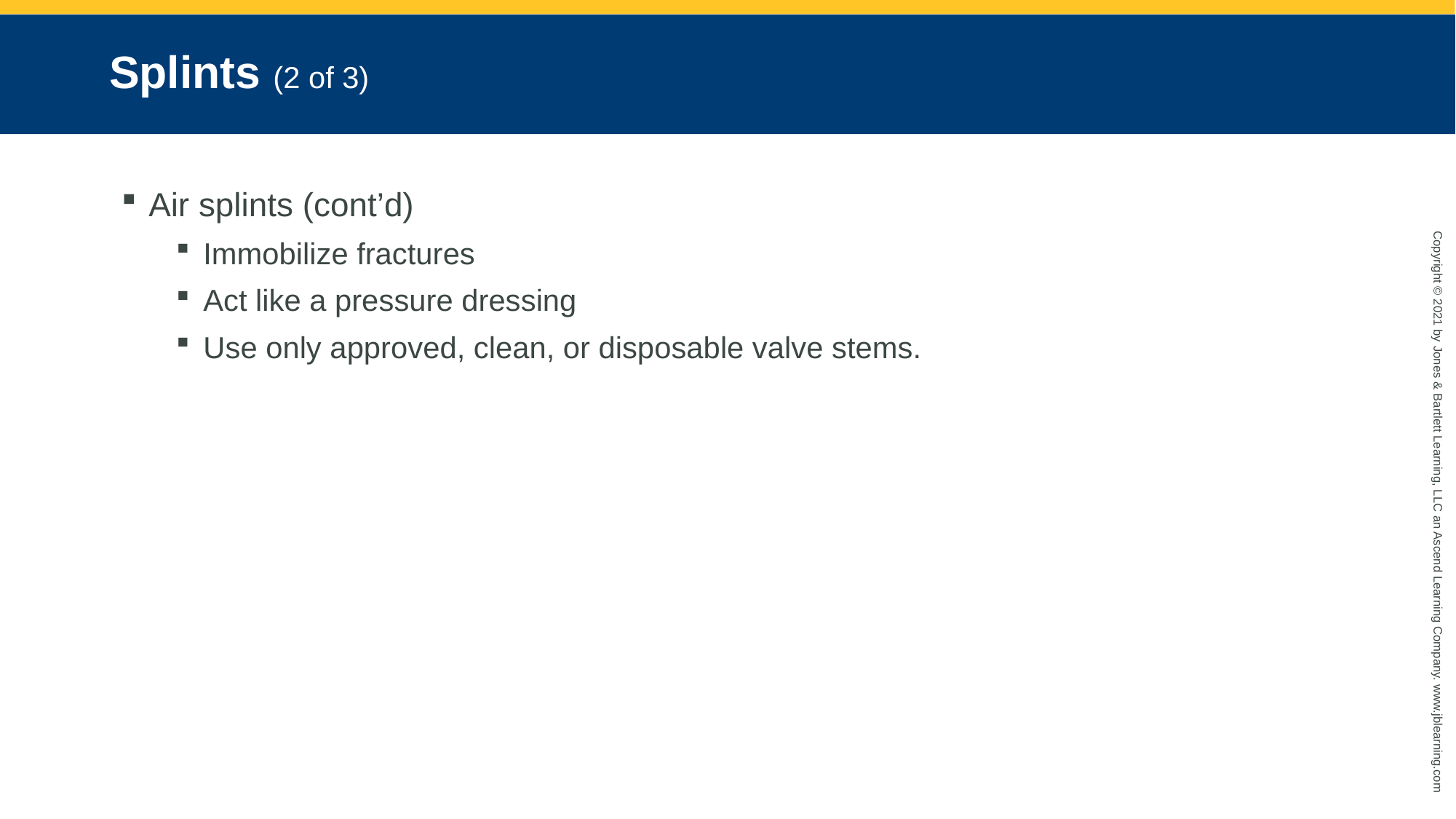

# Splints (2 of 3)
Air splints (cont’d)
Immobilize fractures
Act like a pressure dressing
Use only approved, clean, or disposable valve stems.